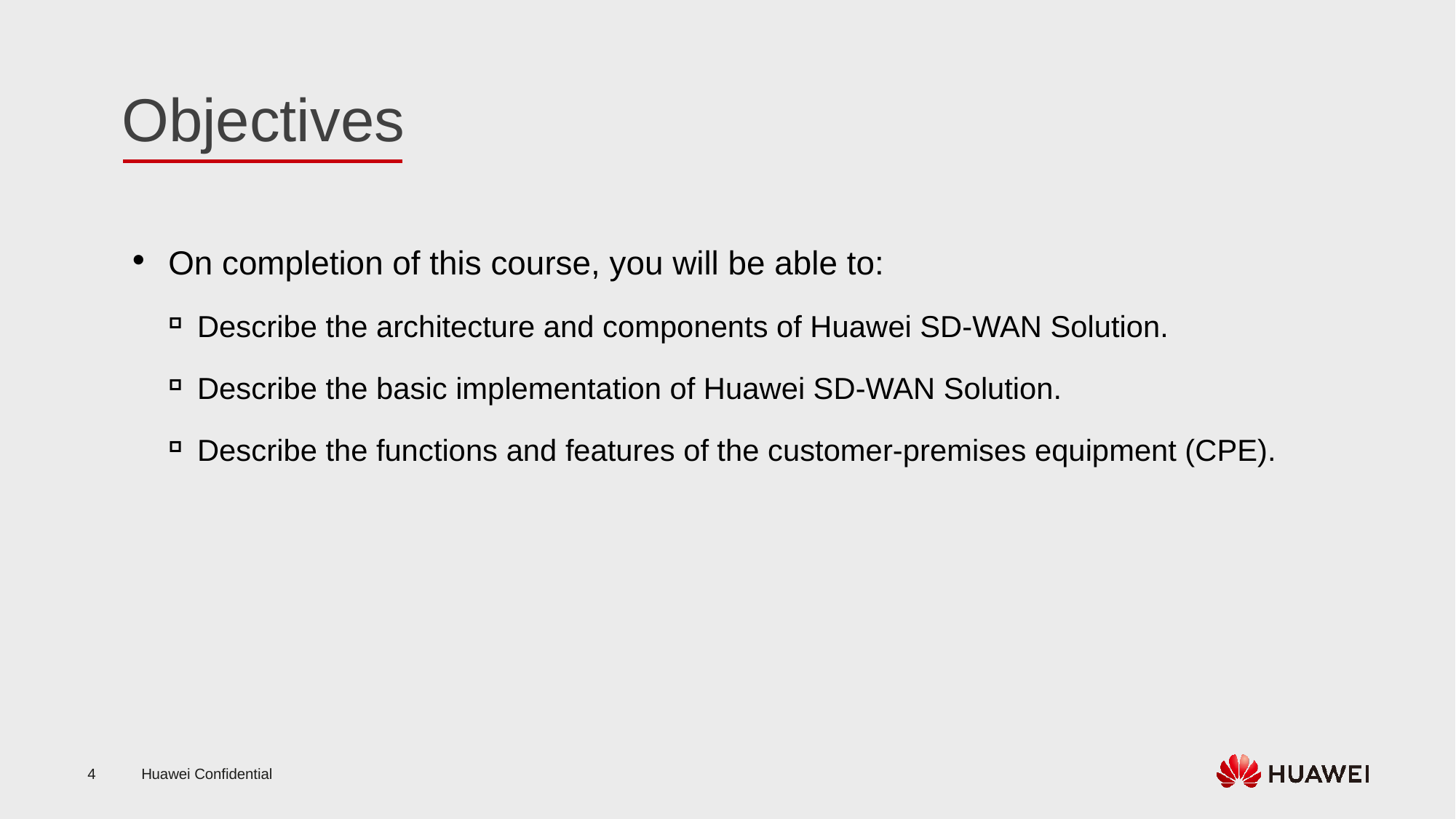

On completion of this course, you will be able to:
Describe the architecture and components of Huawei SD-WAN Solution.
Describe the basic implementation of Huawei SD-WAN Solution.
Describe the functions and features of the customer-premises equipment (CPE).